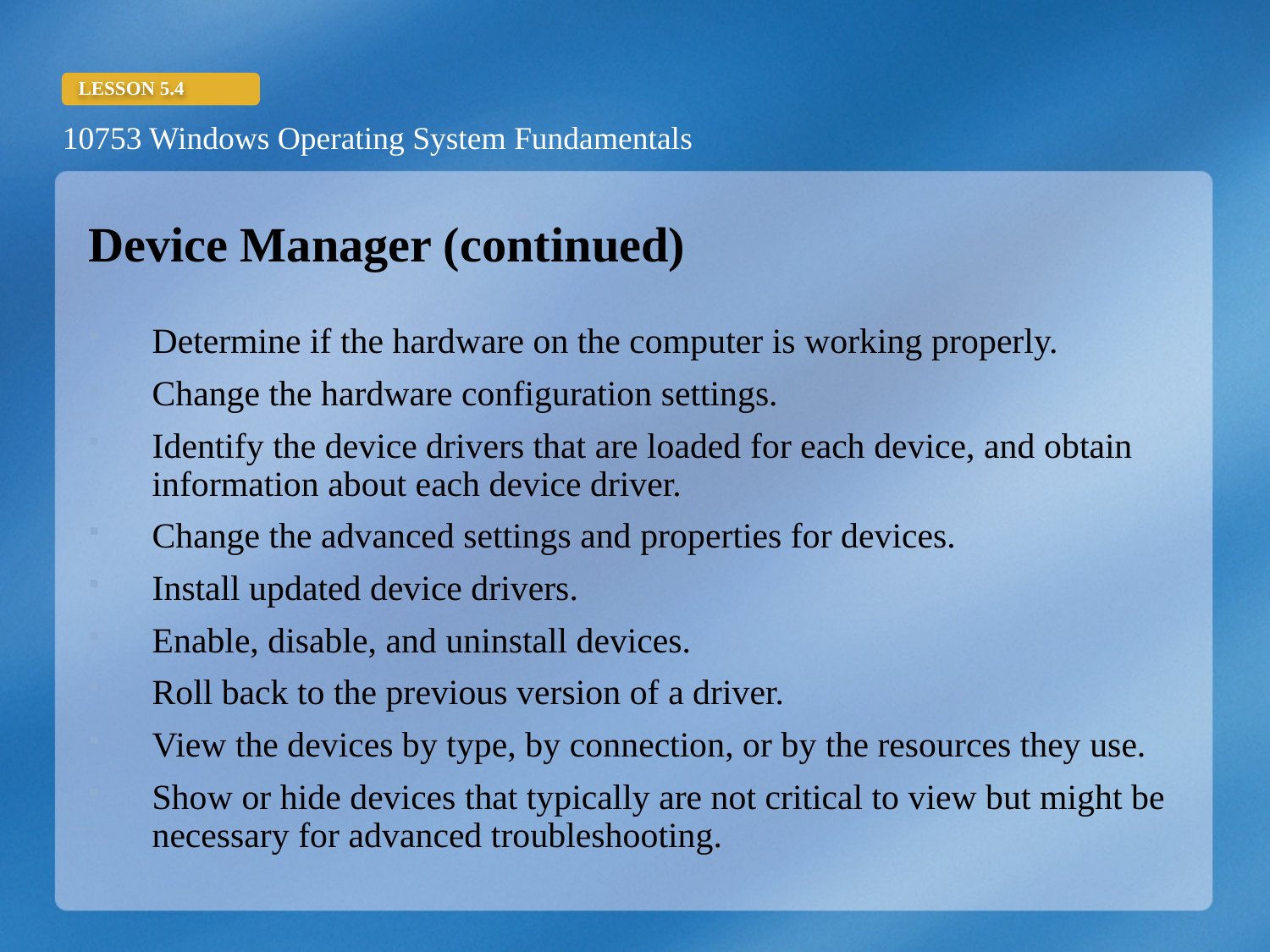

Device Manager (continued)

Determine if the hardware on the computer is working properly.
Change the hardware configuration settings.
Identify the device drivers that are loaded for each device, and obtain information about each device driver.
Change the advanced settings and properties for devices.
Install updated device drivers.
Enable, disable, and uninstall devices.
Roll back to the previous version of a driver.
View the devices by type, by connection, or by the resources they use.
Show or hide devices that typically are not critical to view but might be necessary for advanced troubleshooting.